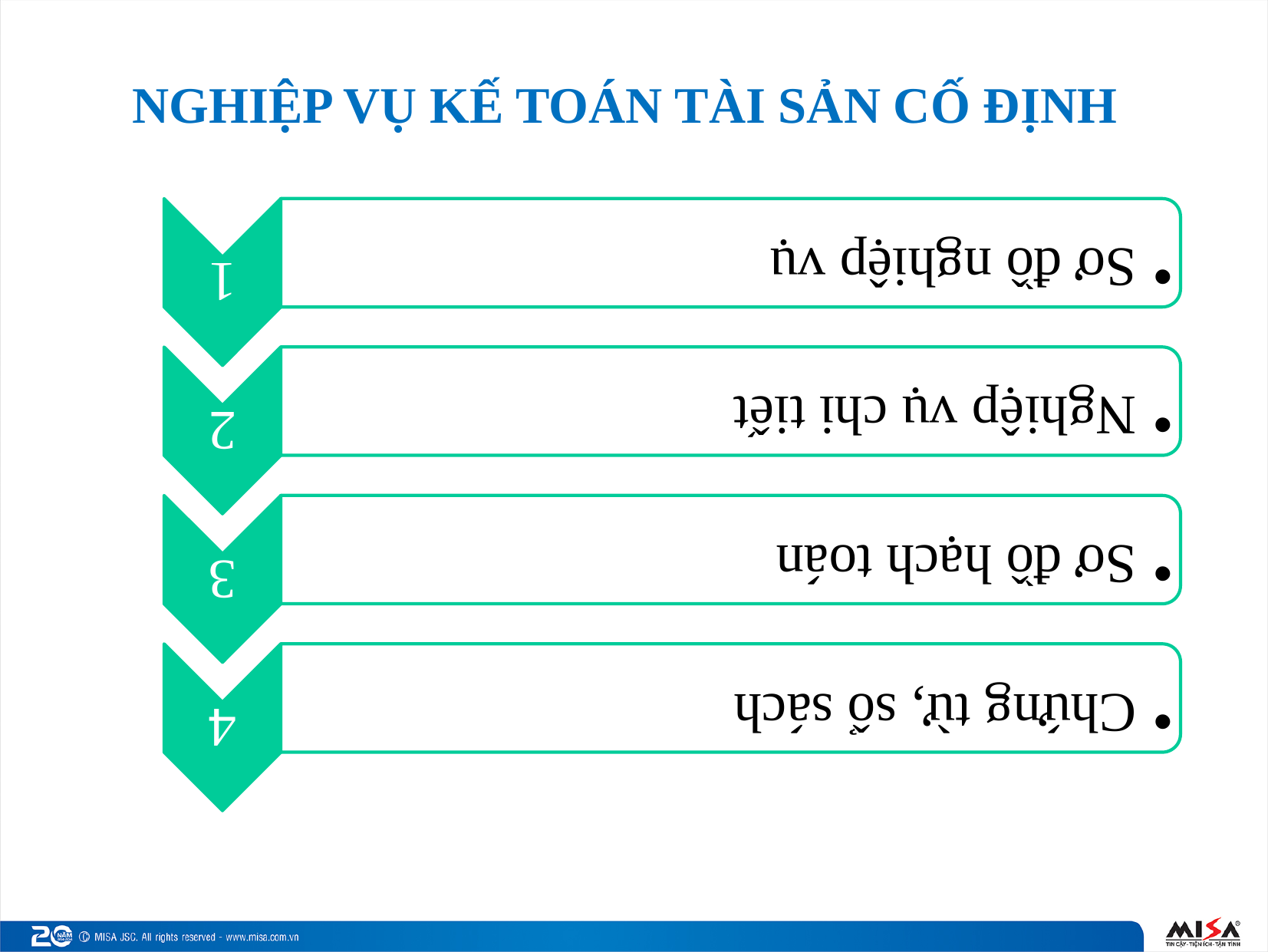

# NGHIỆP VỤ KẾ TOÁN TÀI SẢN CỐ ĐỊNH
1
Sơ đồ nghiệp vụ
2
Nghiệp vụ chi tiết
3
Sơ đồ hạch toán
4
Chứng từ, sổ sách